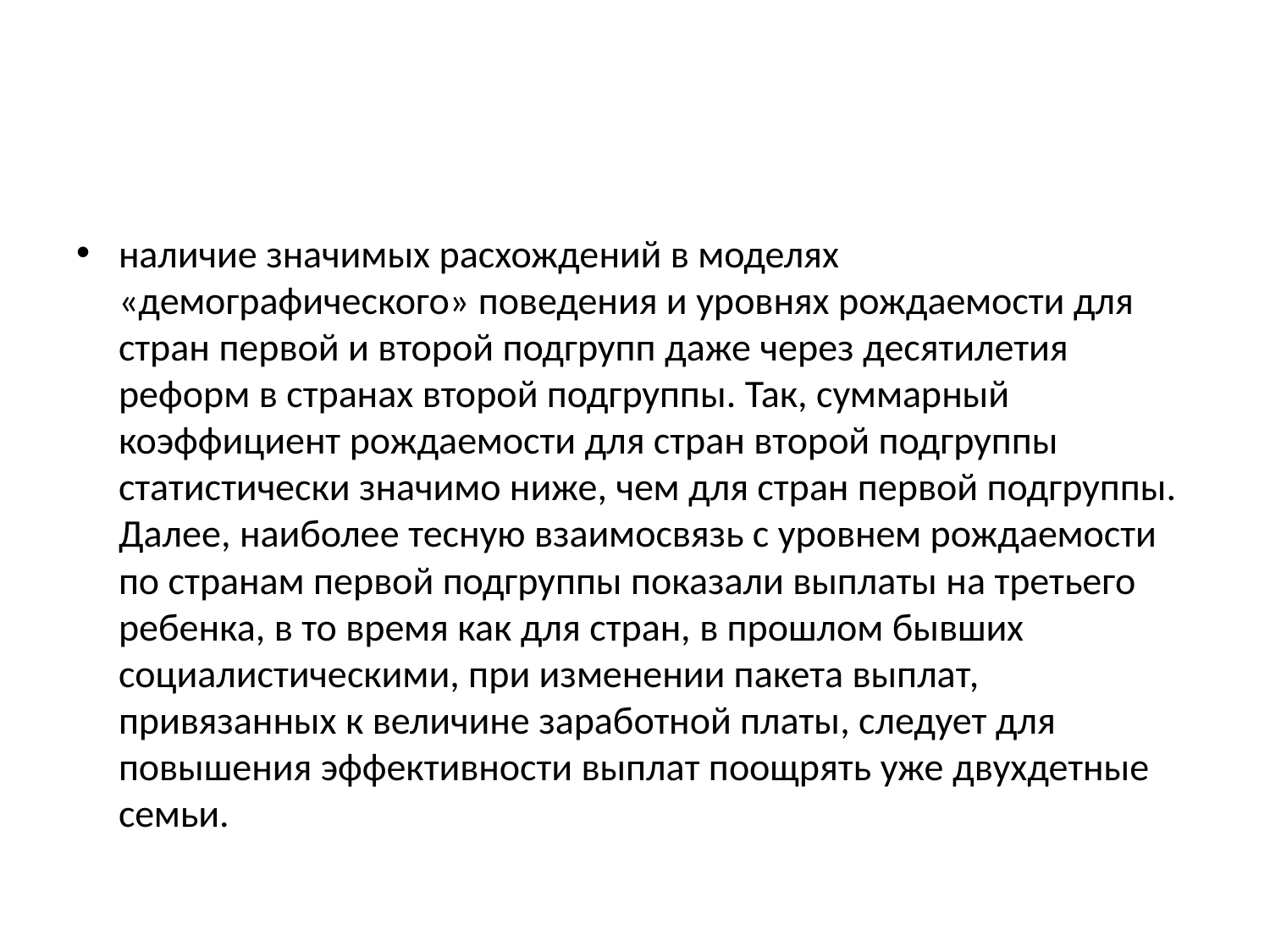

#
наличие значимых расхождений в моделях «демографического» поведения и уровнях рождаемости для стран первой и второй подгрупп даже через десятилетия реформ в странах второй подгруппы. Так, суммарный коэффициент рождаемости для стран второй подгруппы статистически значимо ниже, чем для стран первой подгруппы. Далее, наиболее тесную взаимосвязь с уровнем рождаемости по странам первой подгруппы показали выплаты на третьего ребенка, в то время как для стран, в прошлом бывших социалистическими, при изменении пакета выплат, привязанных к величине заработной платы, следует для повышения эффективности выплат поощрять уже двухдетные семьи.